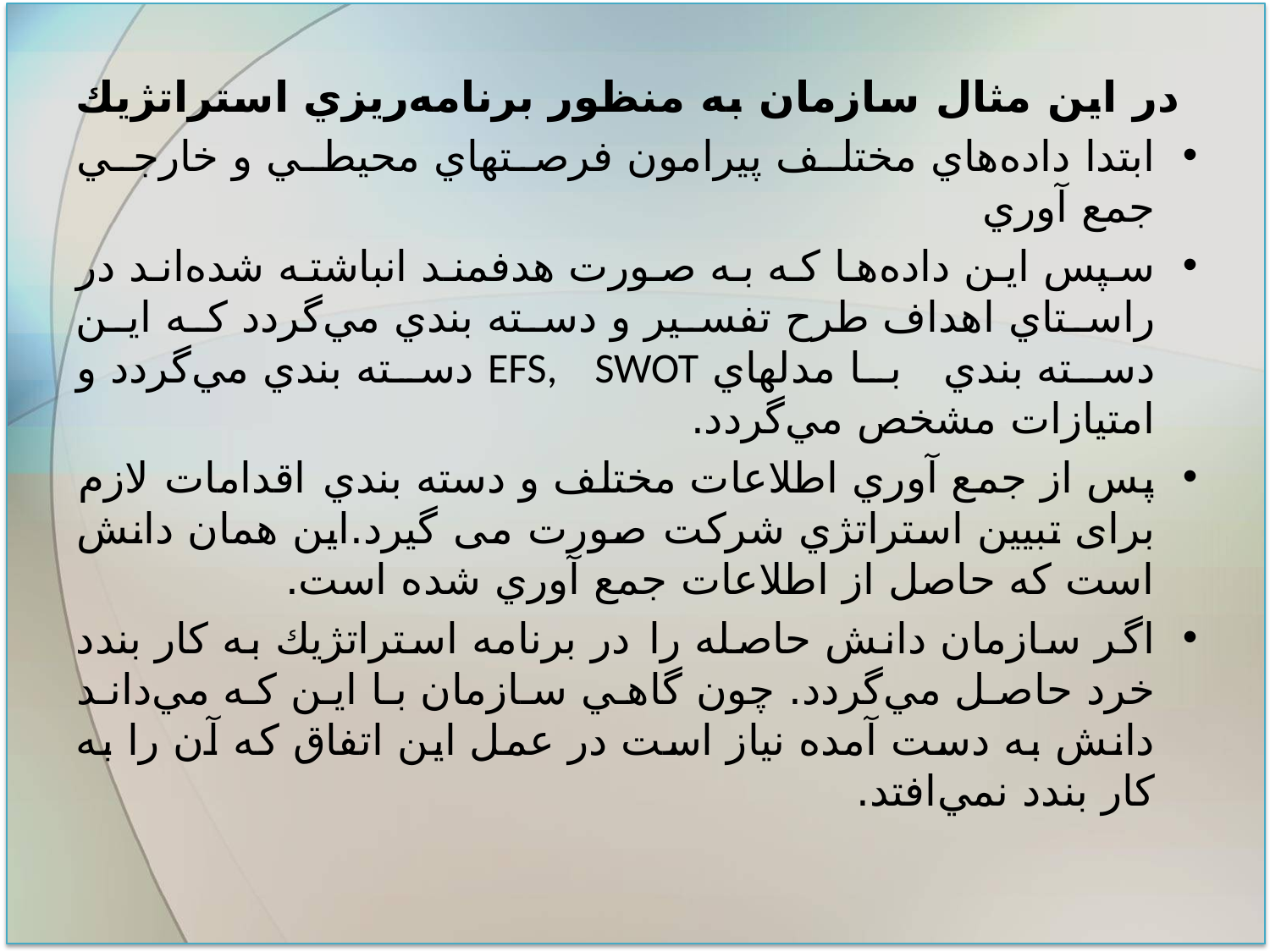

#
 در این مثال سازمان به منظور برنامه‌ريزي استراتژيك
ابتدا داده‌هاي مختلف پيرامون فرصتهاي محيطي و خارجي جمع آوري
سپس اين داده‌ها كه به صورت هدفمند انباشته شده‌اند در راستاي اهداف طرح تفسير و دسته بندي مي‌گردد كه اين دسته بندي با مدلهاي EFS, SWOT دسته بندي مي‌گردد و امتيازات مشخص مي‌گردد.
پس از جمع آوري اطلاعات مختلف و دسته بندي اقدامات لازم برای تبيين استراتژي شركت صورت می گیرد.اين همان دانش است كه حاصل از اطلاعات جمع آوري شده است.
اگر سازمان دانش حاصله را در برنامه‌ استراتژيك به كار بندد خرد حاصل مي‌گردد. چون گاهي سازمان با اين كه مي‌داند دانش به دست آمده نياز است در عمل اين اتفاق كه آن را به كار بندد نمي‌افتد.